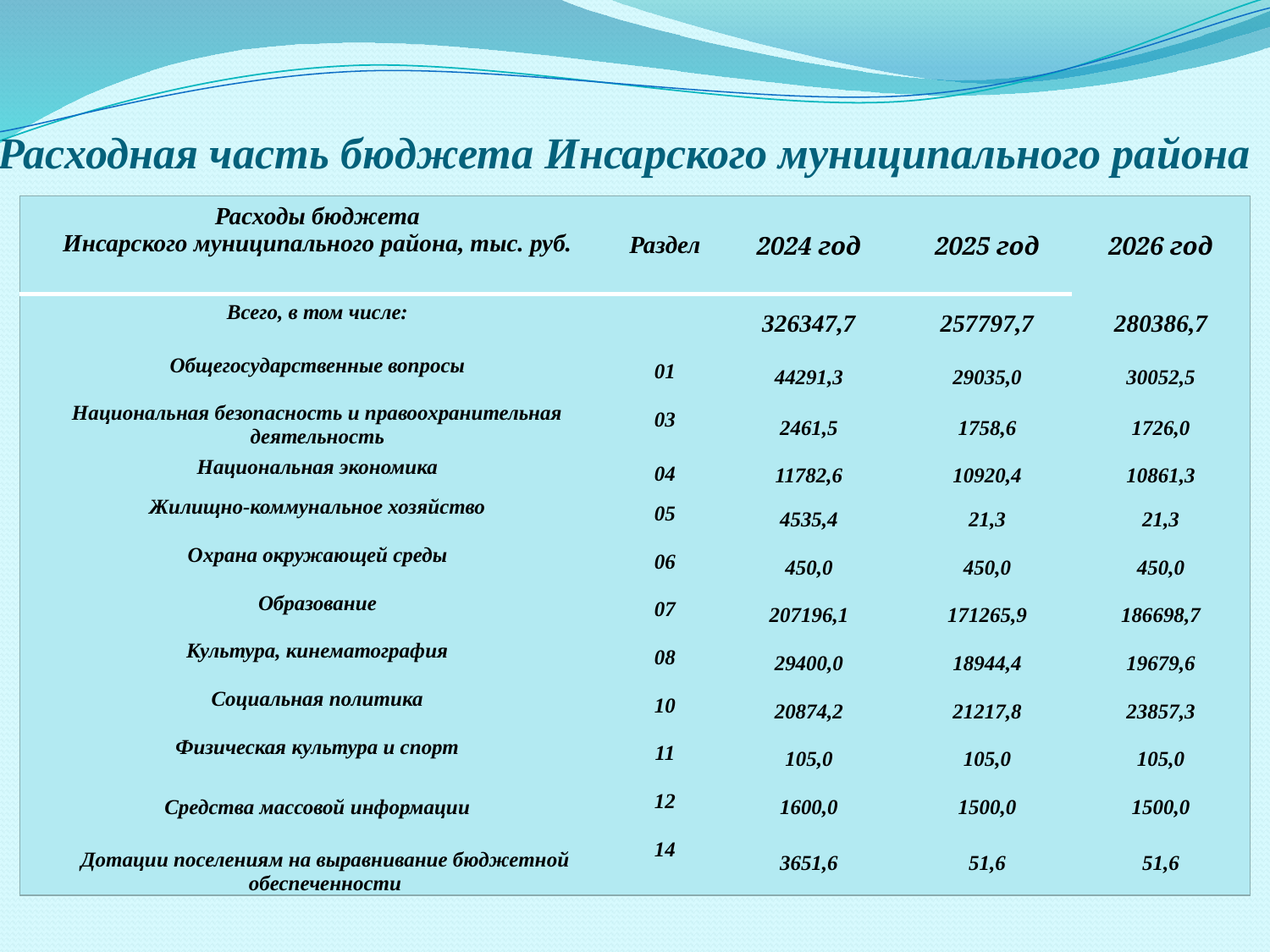

# Расходная часть бюджета Инсарского муниципального района
| Расходы бюджета Инсарского муниципального района, тыс. руб. | Раздел | 2024 год | 2025 год | 2026 год |
| --- | --- | --- | --- | --- |
| Всего, в том числе: |  | 326347,7 | 257797,7 | 280386,7 |
| Общегосударственные вопросы | 01 | 44291,3 | 29035,0 | 30052,5 |
| Национальная безопасность и правоохранительная деятельность | 03 | 2461,5 | 1758,6 | 1726,0 |
| Национальная экономика | 04 | 11782,6 | 10920,4 | 10861,3 |
| Жилищно-коммунальное хозяйство | 05 | 4535,4 | 21,3 | 21,3 |
| Охрана окружающей среды | 06 | 450,0 | 450,0 | 450,0 |
| Образование | 07 | 207196,1 | 171265,9 | 186698,7 |
| Культура, кинематография | 08 | 29400,0 | 18944,4 | 19679,6 |
| Социальная политика | 10 | 20874,2 | 21217,8 | 23857,3 |
| Физическая культура и спорт | 11 | 105,0 | 105,0 | 105,0 |
| Средства массовой информации | 12 | 1600,0 | 1500,0 | 1500,0 |
| Дотации поселениям на выравнивание бюджетной обеспеченности | 14 | 3651,6 | 51,6 | 51,6 |